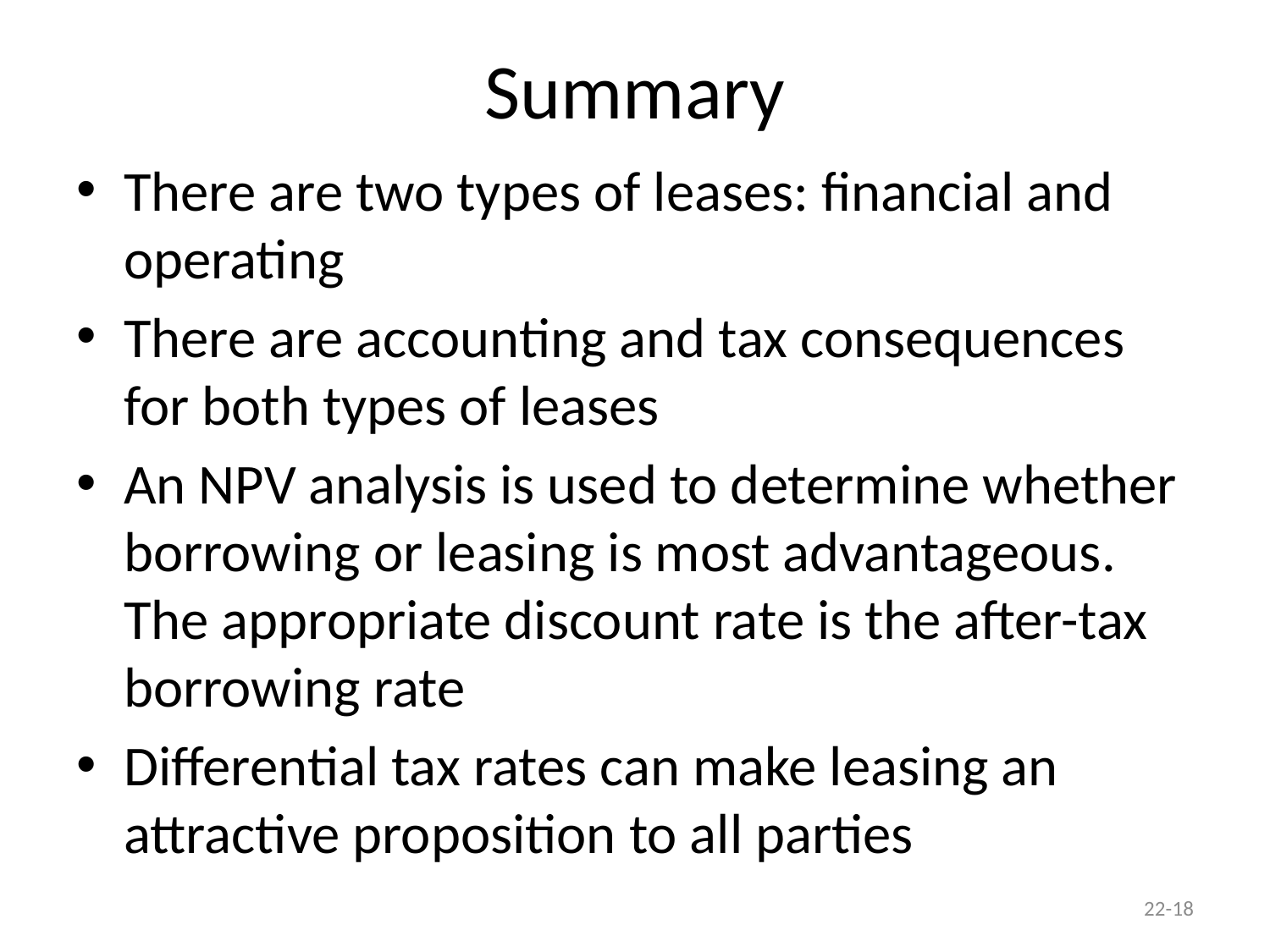

# Summary
There are two types of leases: financial and operating
There are accounting and tax consequences for both types of leases
An NPV analysis is used to determine whether borrowing or leasing is most advantageous.  The appropriate discount rate is the after-tax borrowing rate
Differential tax rates can make leasing an attractive proposition to all parties
22-18